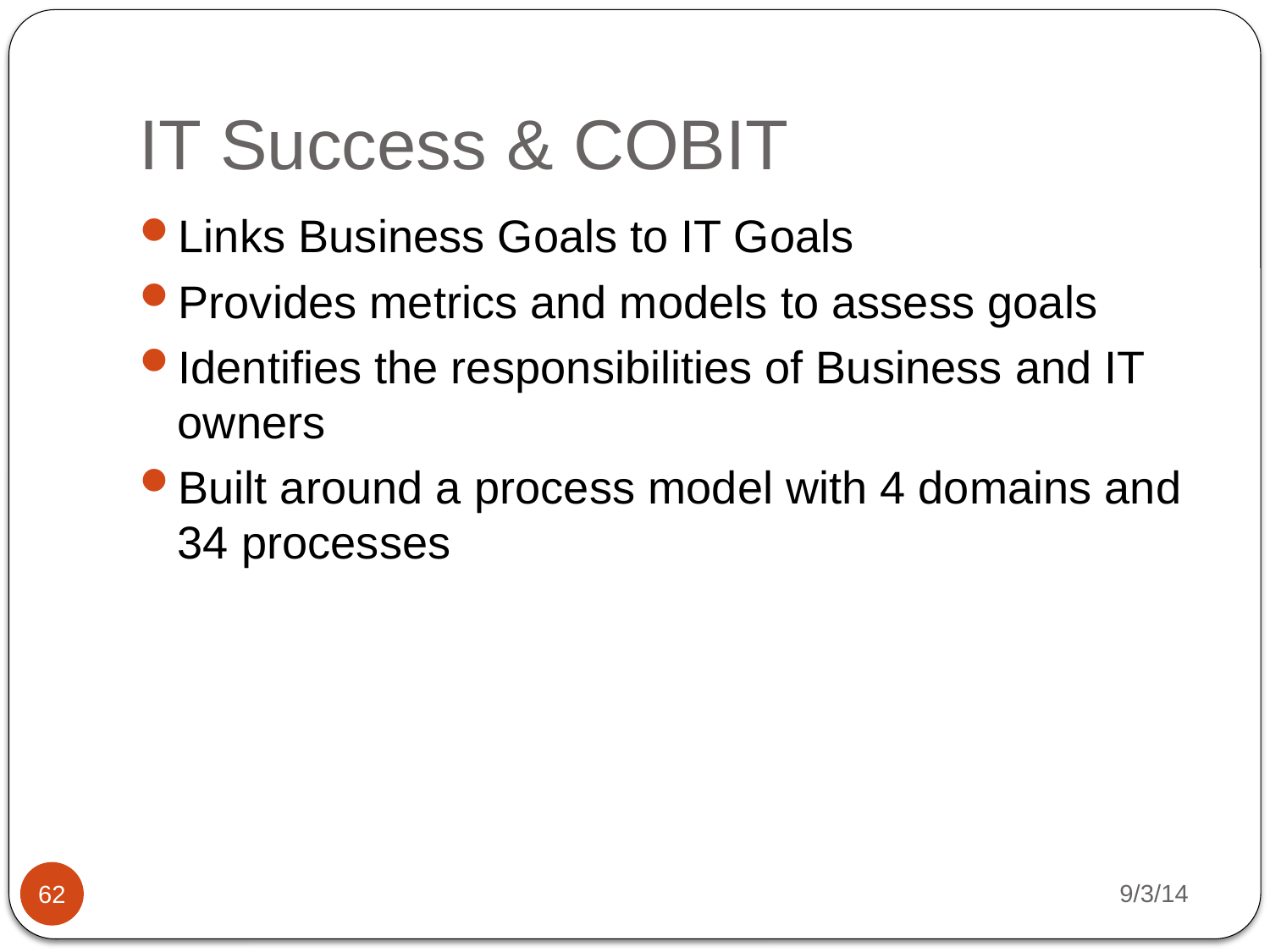

# IT Success & COBIT
Links Business Goals to IT Goals
Provides metrics and models to assess goals
Identifies the responsibilities of Business and IT owners
Built around a process model with 4 domains and 34 processes

9/3/14
62